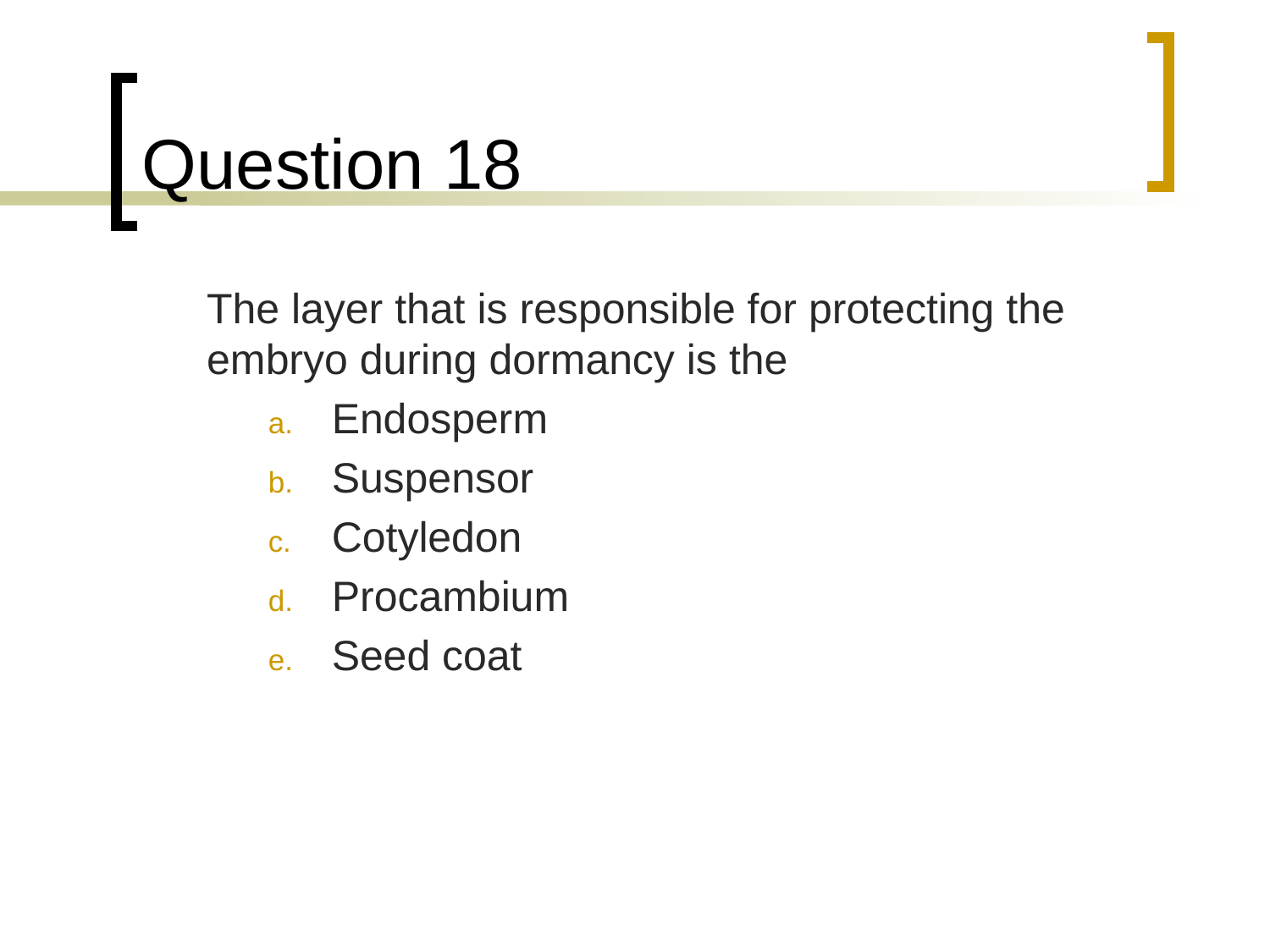

# Question 18
	The layer that is responsible for protecting the embryo during dormancy is the
Endosperm
Suspensor
Cotyledon
Procambium
Seed coat